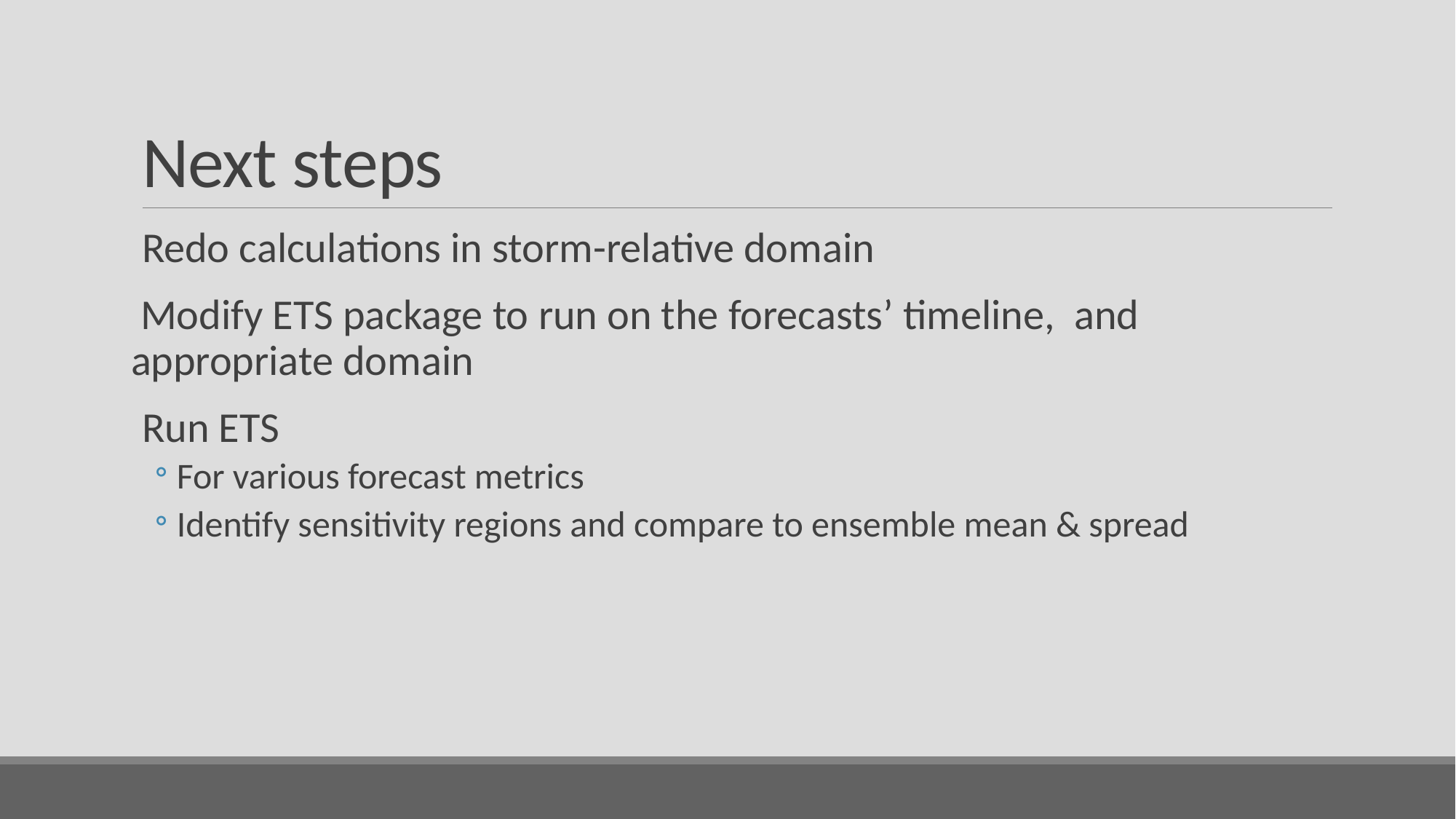

# Next steps
Redo calculations in storm-relative domain
 Modify ETS package to run on the forecasts’ timeline,  and appropriate domain
Run ETS
For various forecast metrics
Identify sensitivity regions and compare to ensemble mean & spread